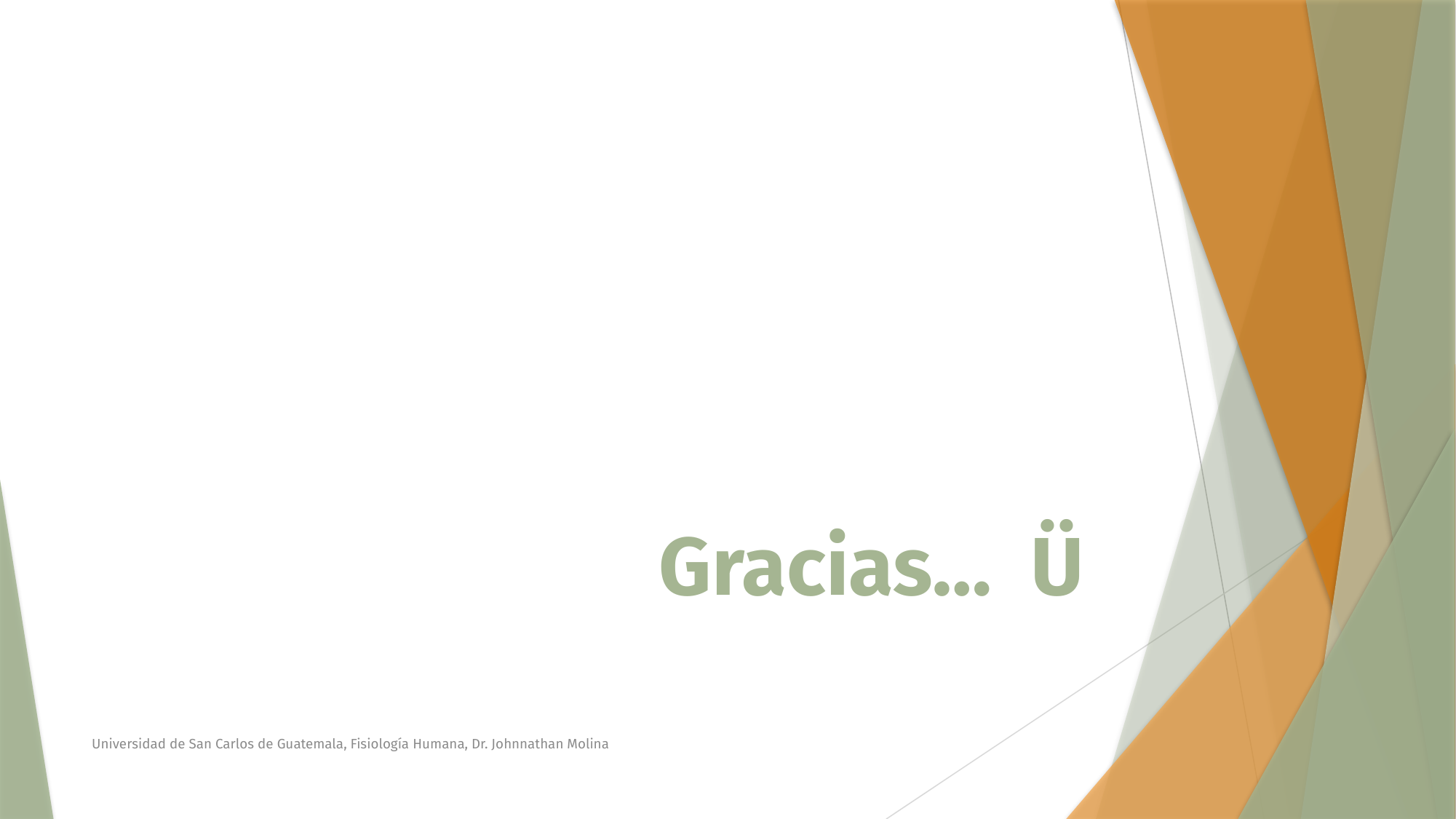

# Gracias…  Ü
Universidad de San Carlos de Guatemala, Fisiología Humana, Dr. Johnnathan Molina